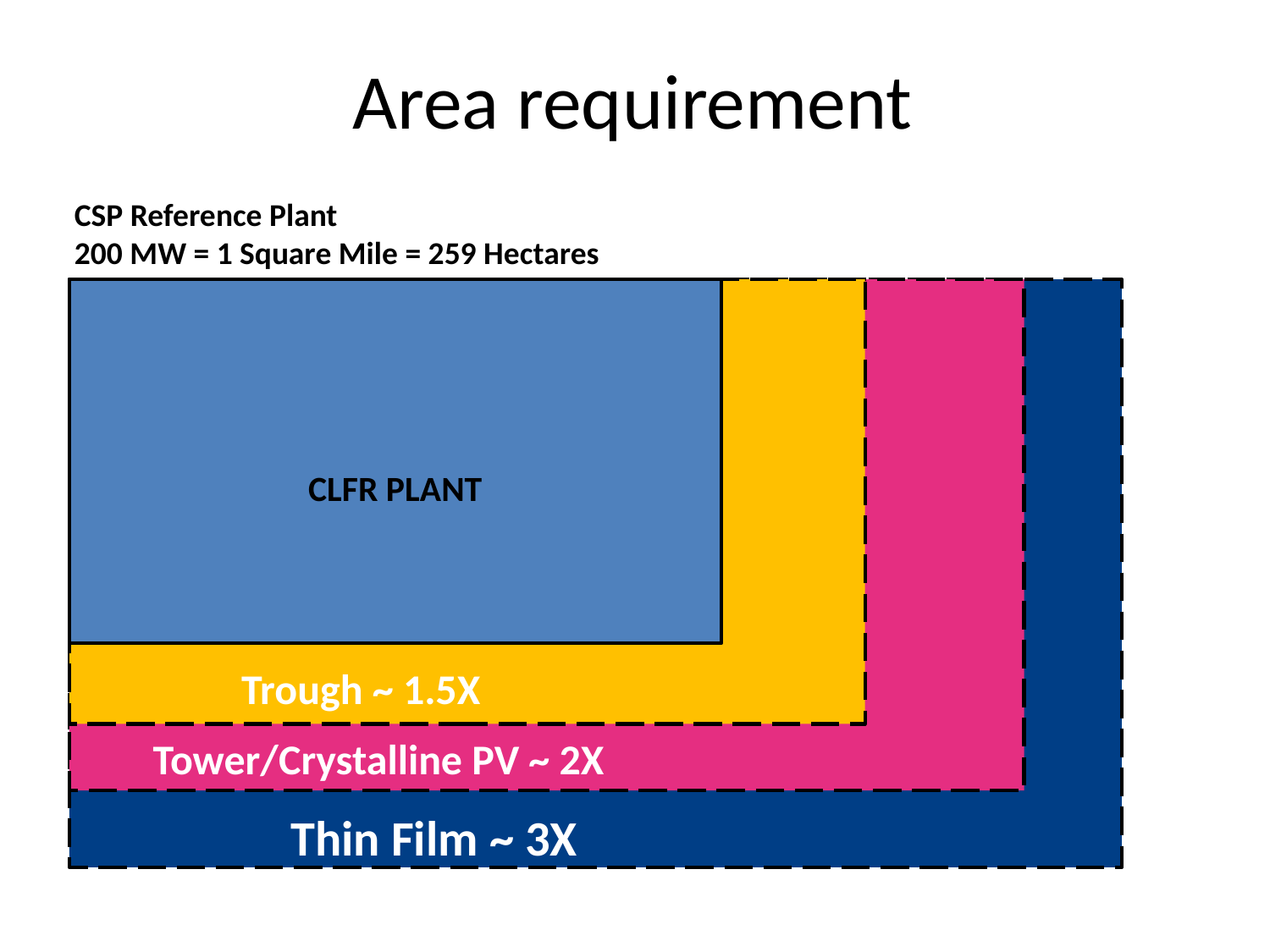

Area requirement
CSP Reference Plant
200 MW = 1 Square Mile = 259 Hectares

CLFR PLANT
Trough ~ 1.5X
Tower/Crystalline PV ~ 2X
Thin Film ~ 3X